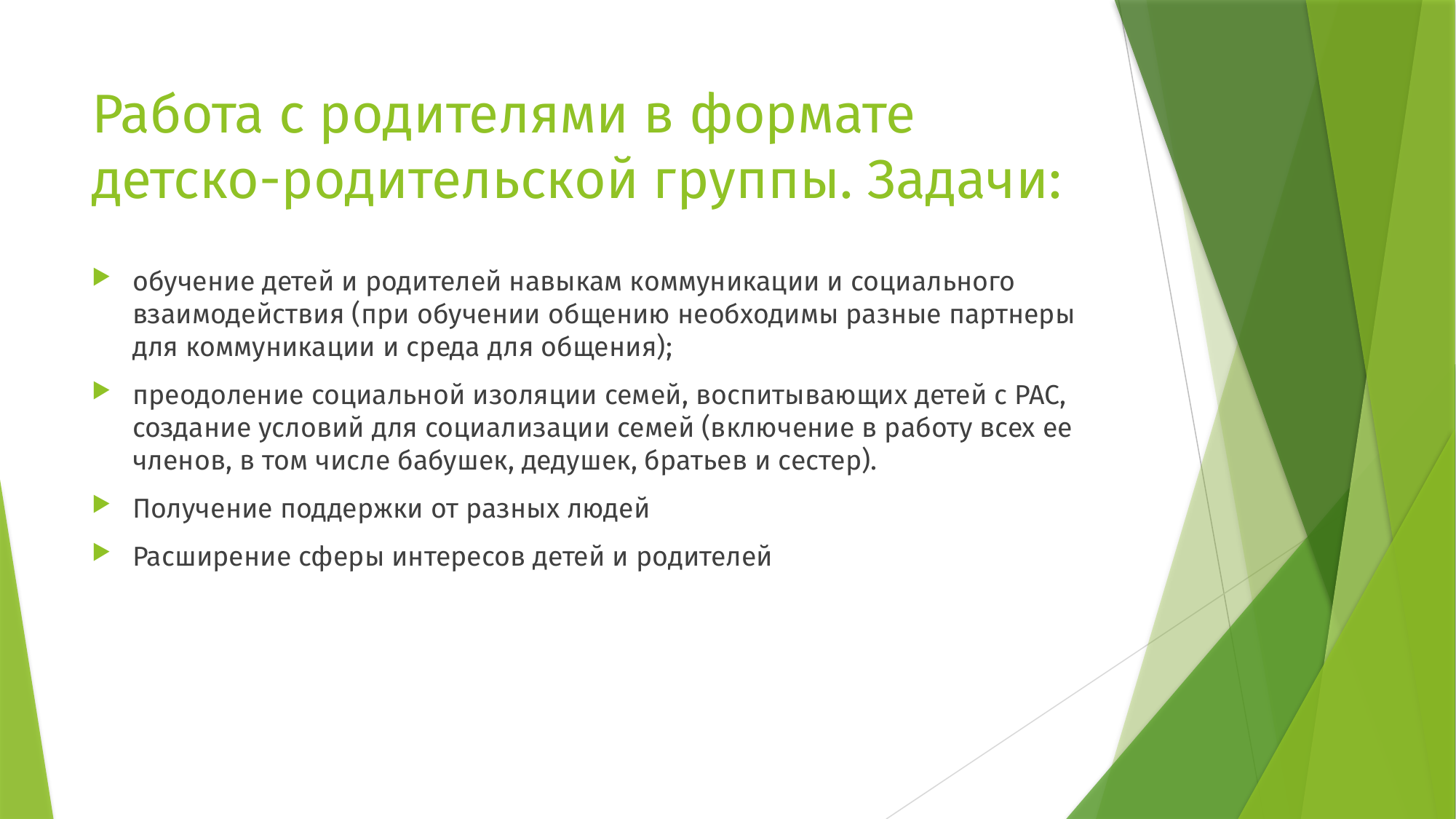

# Работа с родителями в формате детско-родительской группы. Задачи:
обучение детей и родителей навыкам коммуникации и социального взаимодействия (при обучении общению необходимы разные партнеры для коммуникации и среда для общения);
преодоление социальной изоляции семей, воспитывающих детей с РАС, создание условий для социализации семей (включение в работу всех ее членов, в том числе бабушек, дедушек, братьев и сестер).
Получение поддержки от разных людей
Расширение сферы интересов детей и родителей